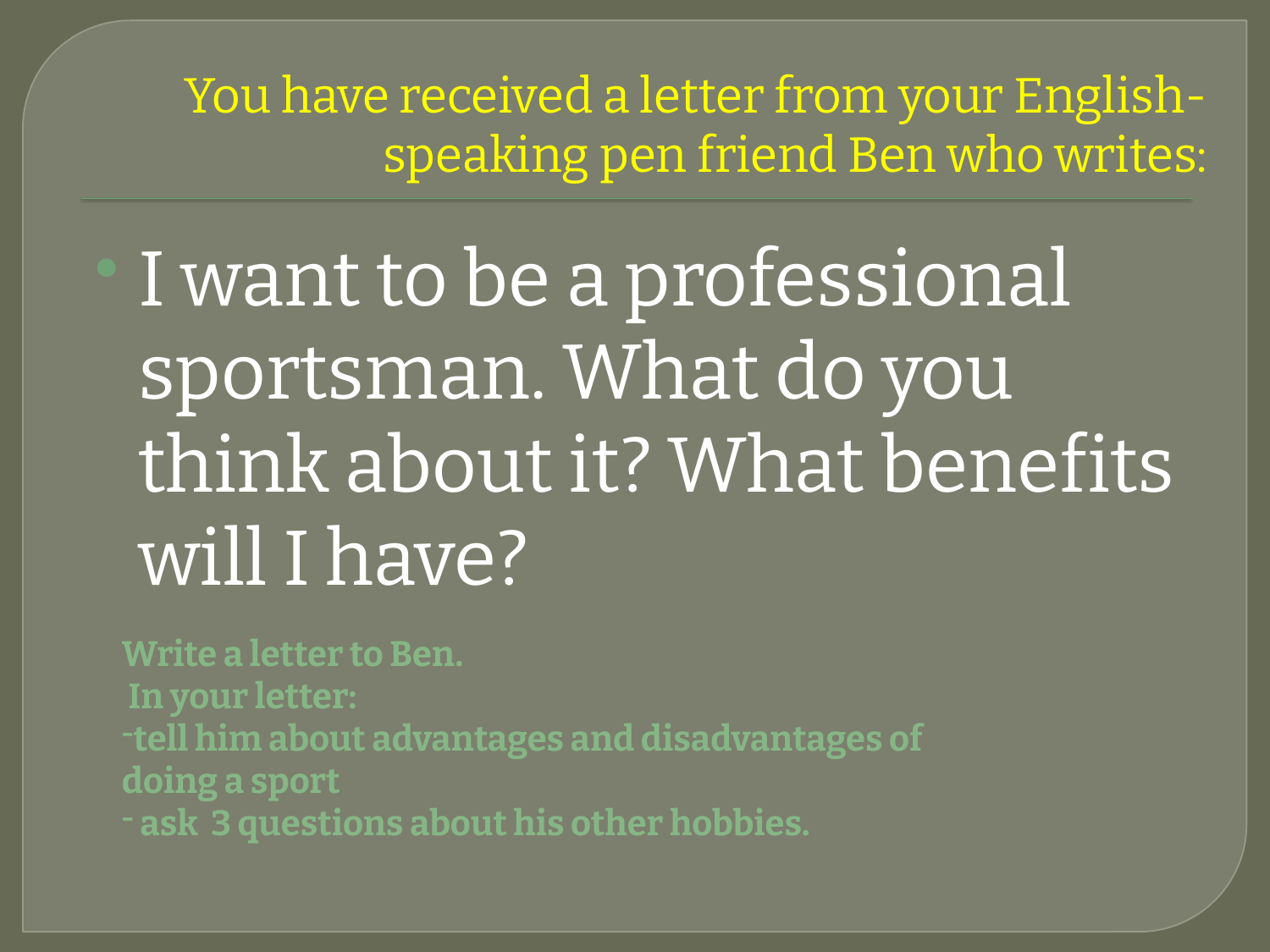

# You have received a letter from your English-speaking pen friend Ben who writes:
I want to be a professional sportsman. What do you think about it? What benefits will I have?
Write a letter to Ben.
 In your letter:
tell him about advantages and disadvantages of doing a sport
 ask  3 questions about his other hobbies.